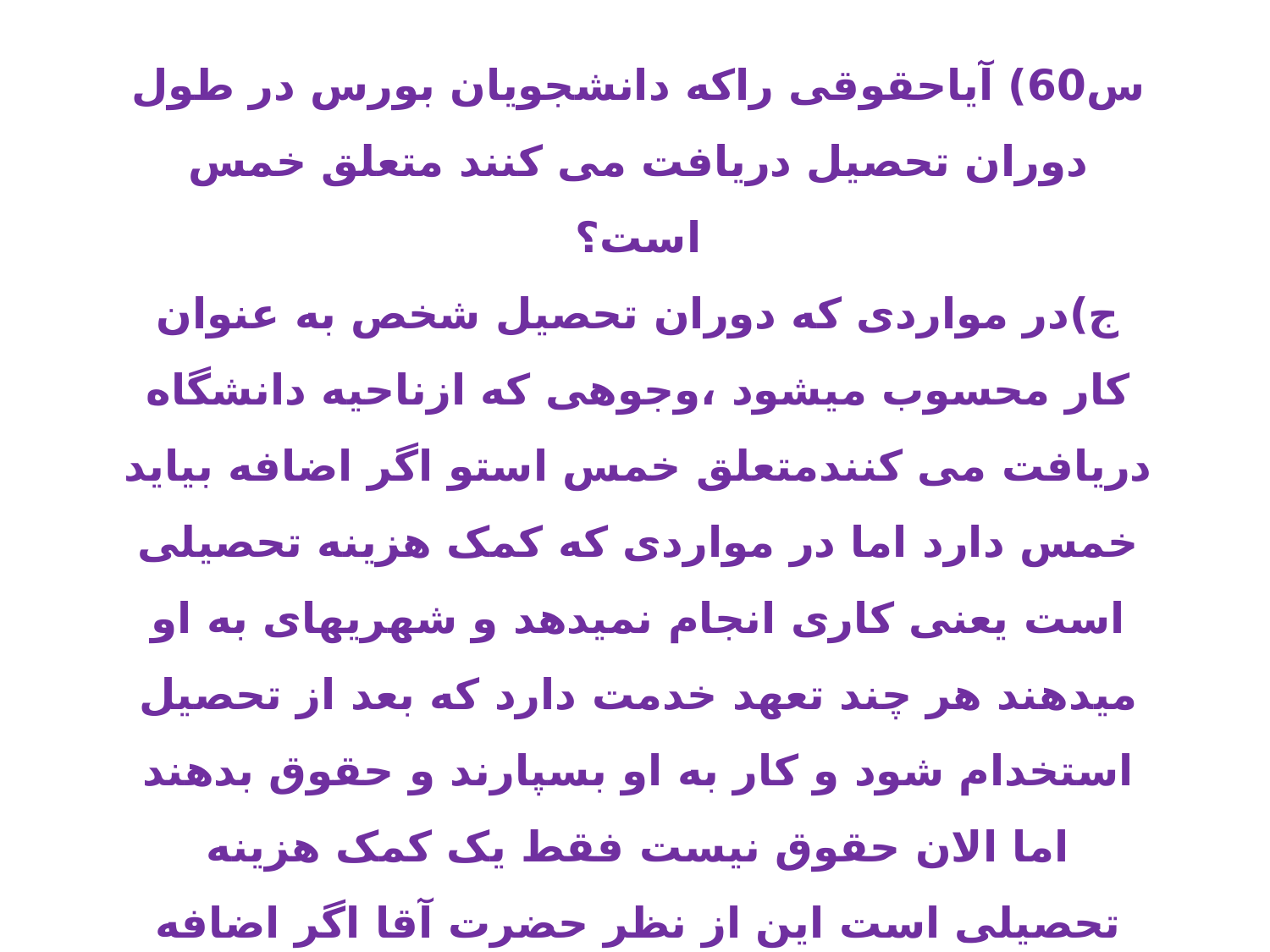

س60) آیاحقوقی راکه دانشجویان بورس در طول دوران تحصیل دریافت می کنند متعلق خمس است؟
ج)در مواردی که دوران تحصیل شخص به عنوان کار محسوب می­شود ،وجوهی که ازناحیه دانشگاه دریافت می کنندمتعلق خمس استو اگر اضافه بیاید خمس دارد اما در مواردی که کمک هزینه تحصیلی است یعنی کاری انجام نمی­دهد و شهریه­ای به او می­دهند هر چند تعهد خدمت دارد که بعد از تحصیل استخدام شود و کار به او بسپارند و حقوق بدهند اما الان حقوق نیست فقط یک کمک هزینه تحصیلی است این از نظر حضرت آقا اگر اضافه هم بیاید خمس ندارد چون منفعت کسب نیست و در قبال کار هم نیست.